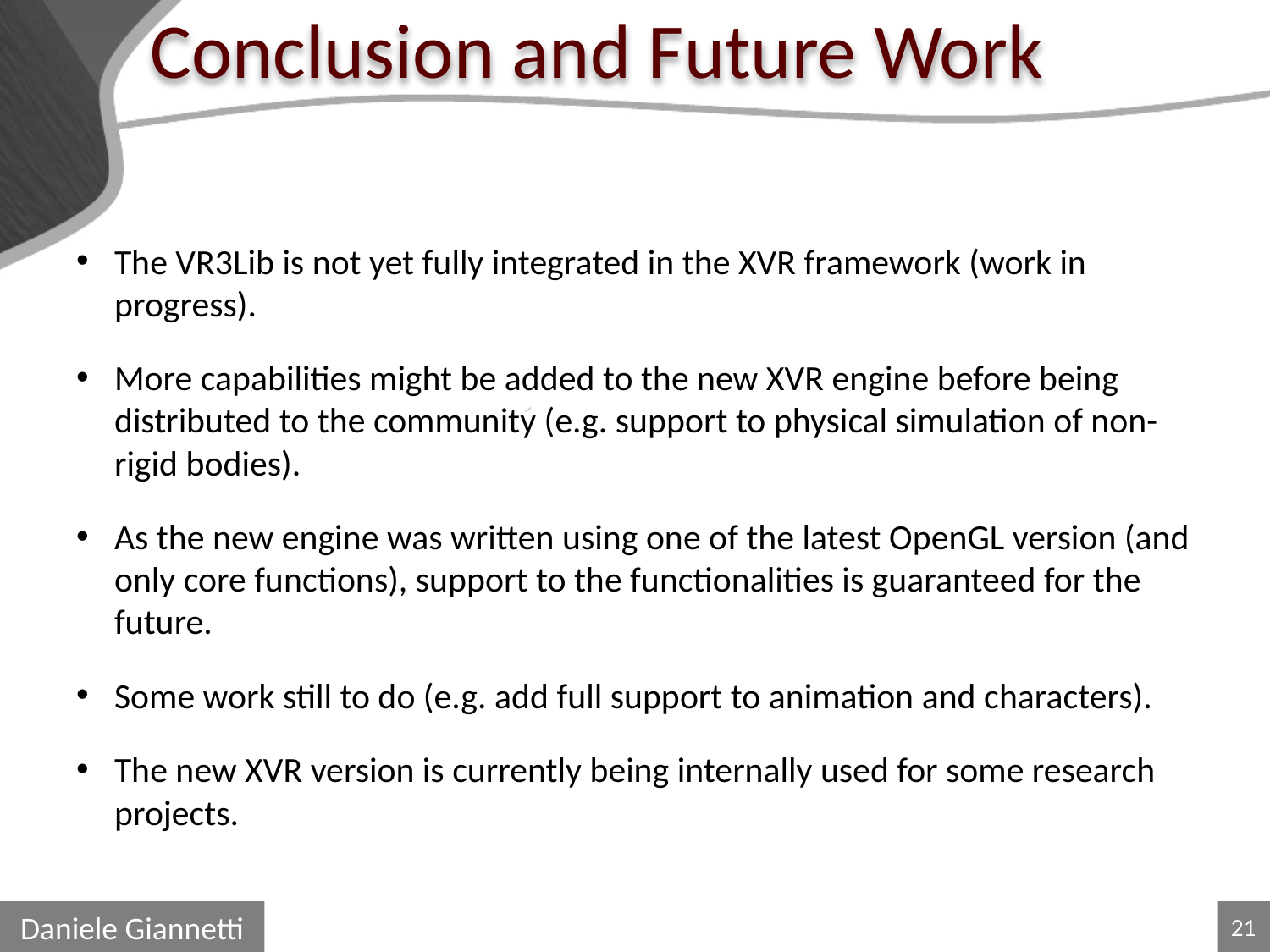

# Conclusion and Future Work

The VR3Lib is not yet fully integrated in the XVR framework (work in progress).
More capabilities might be added to the new XVR engine before being distributed to the community (e.g. support to physical simulation of non-rigid bodies).
As the new engine was written using one of the latest OpenGL version (and only core functions), support to the functionalities is guaranteed for the future.
Some work still to do (e.g. add full support to animation and characters).
The new XVR version is currently being internally used for some research projects.
Daniele Giannetti
21